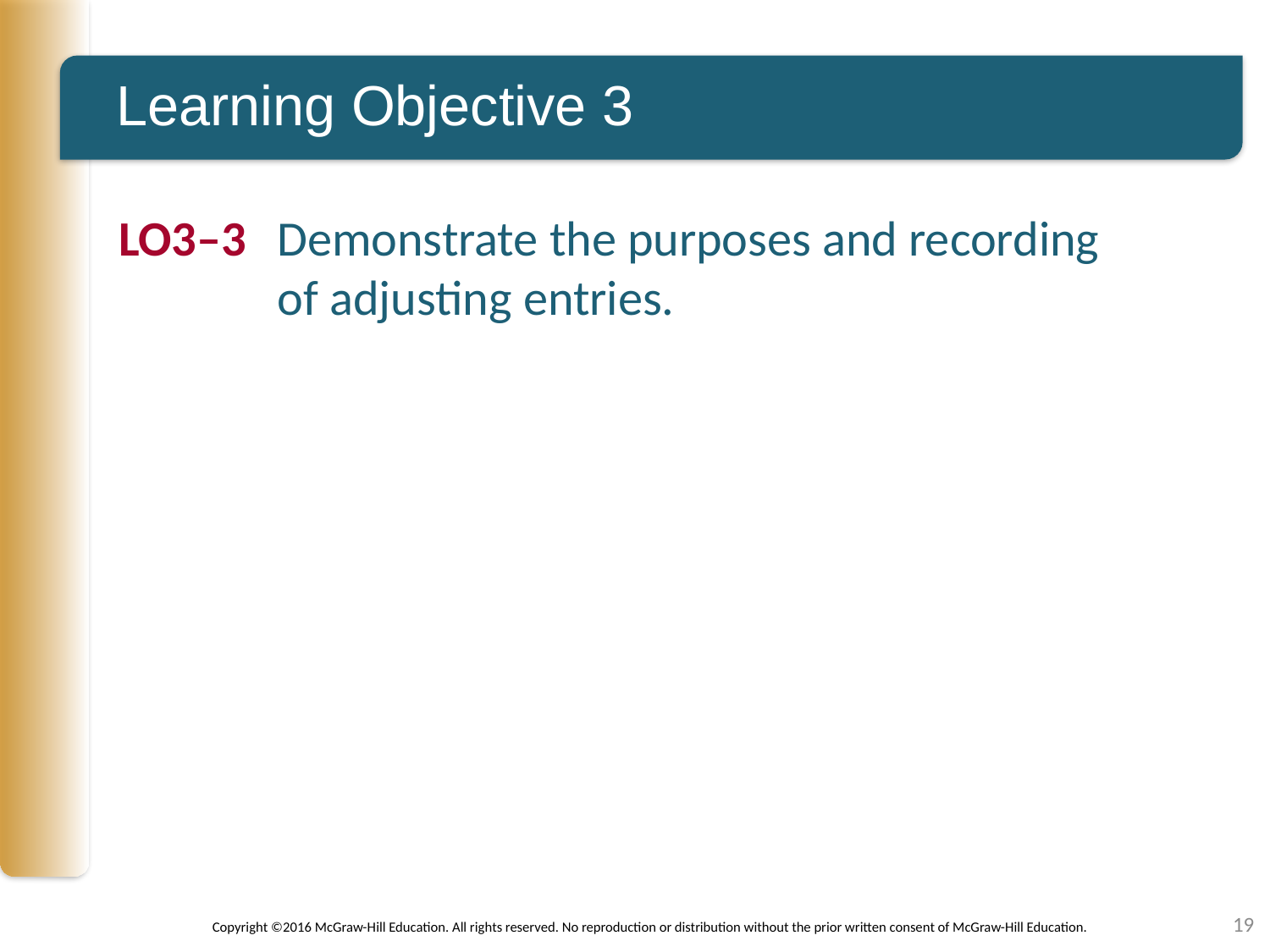

# Learning Objective 3
LO3–3	Demonstrate the purposes and recording of adjusting entries.
19
Copyright ©2016 McGraw-Hill Education. All rights reserved. No reproduction or distribution without the prior written consent of McGraw-Hill Education.